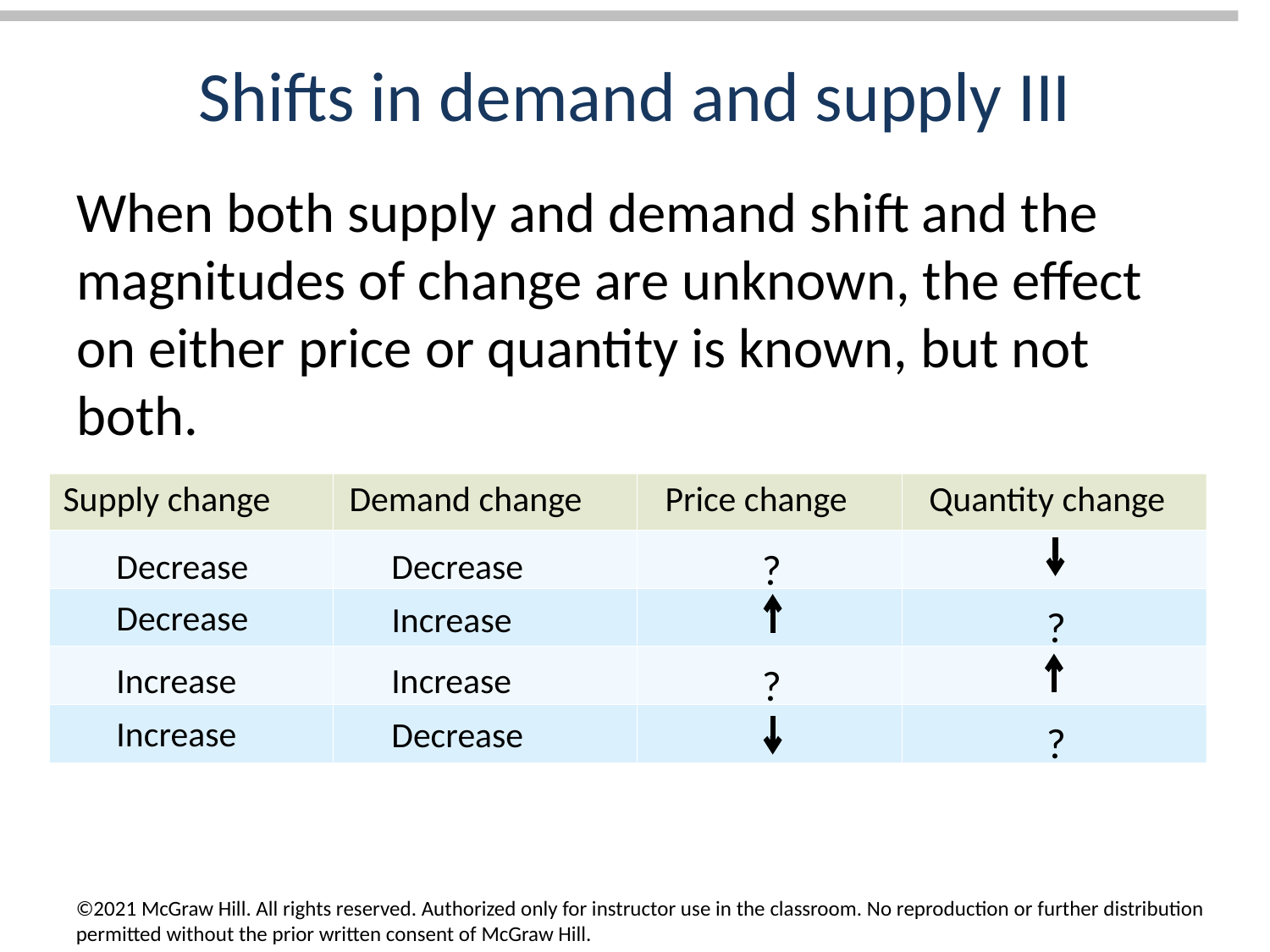

# Shifts in demand and supply III
When both supply and demand shift and the magnitudes of change are unknown, the effect on either price or quantity is known, but not both.

Supply change
Demand change
Price change
Quantity change

?
Decrease
Decrease

Decrease
Increase
?

Increase
Increase
?

Increase
Decrease
?